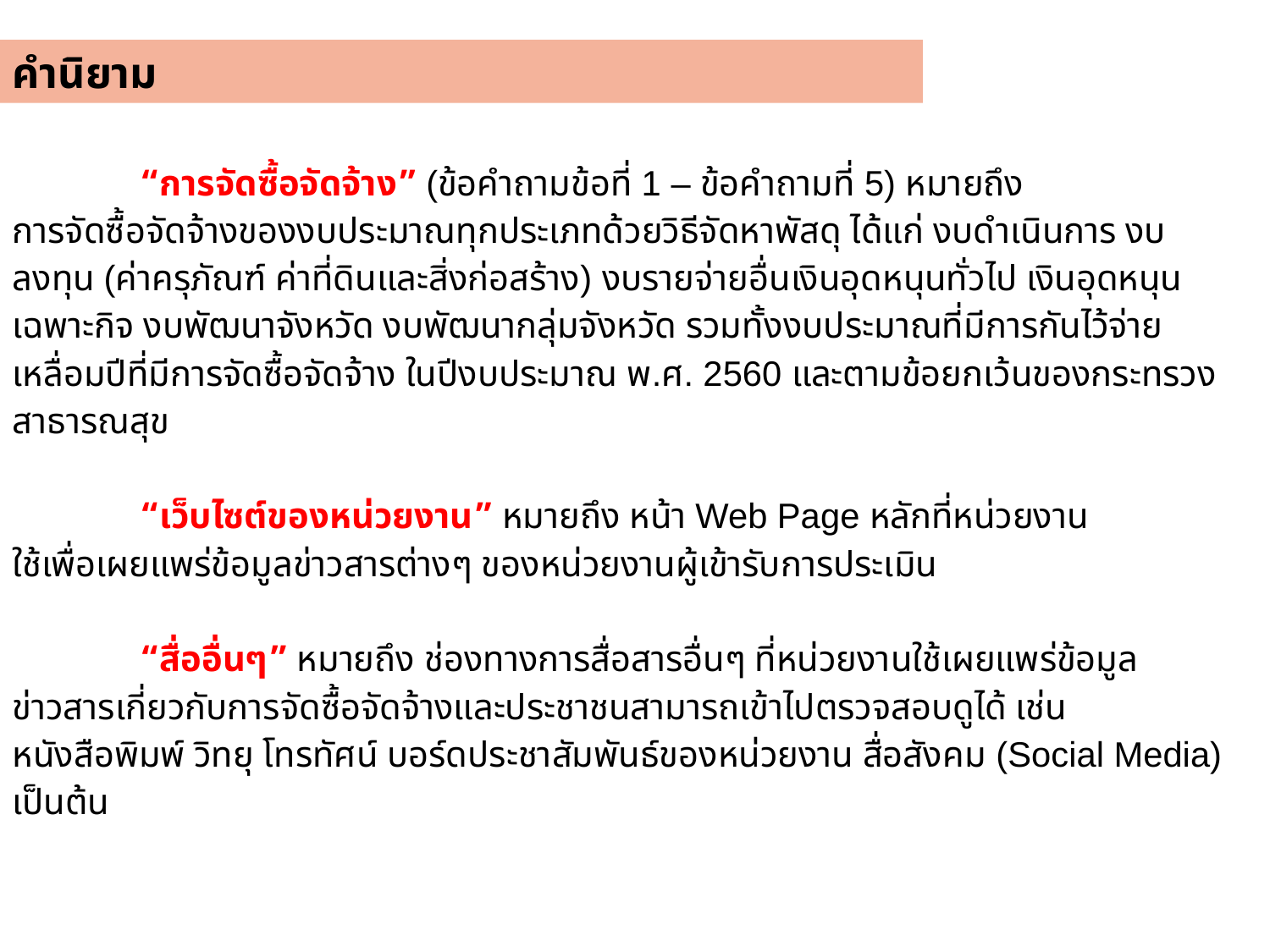

คำนิยาม
	“การจัดซื้อจัดจ้าง” (ข้อคำถามข้อที่ 1 – ข้อคำถามที่ 5) หมายถึง
การจัดซื้อจัดจ้างของงบประมาณทุกประเภทด้วยวิธีจัดหาพัสดุ ได้แก่ งบดำเนินการ งบลงทุน (ค่าครุภัณฑ์ ค่าที่ดินและสิ่งก่อสร้าง) งบรายจ่ายอื่นเงินอุดหนุนทั่วไป เงินอุดหนุนเฉพาะกิจ งบพัฒนาจังหวัด งบพัฒนากลุ่มจังหวัด รวมทั้งงบประมาณที่มีการกันไว้จ่ายเหลื่อมปีที่มีการจัดซื้อจัดจ้าง ในปีงบประมาณ พ.ศ. 2560 และตามข้อยกเว้นของกระทรวงสาธารณสุข

	“เว็บไซต์ของหน่วยงาน” หมายถึง หน้า Web Page หลักที่หน่วยงาน
ใช้เพื่อเผยแพร่ข้อมูลข่าวสารต่างๆ ของหน่วยงานผู้เข้ารับการประเมิน

	“สื่ออื่นๆ” หมายถึง ช่องทางการสื่อสารอื่นๆ ที่หน่วยงานใช้เผยแพร่ข้อมูลข่าวสารเกี่ยวกับการจัดซื้อจัดจ้างและประชาชนสามารถเข้าไปตรวจสอบดูได้ เช่น หนังสือพิมพ์ วิทยุ โทรทัศน์ บอร์ดประชาสัมพันธ์ของหน่วยงาน สื่อสังคม (Social Media) เป็นต้น